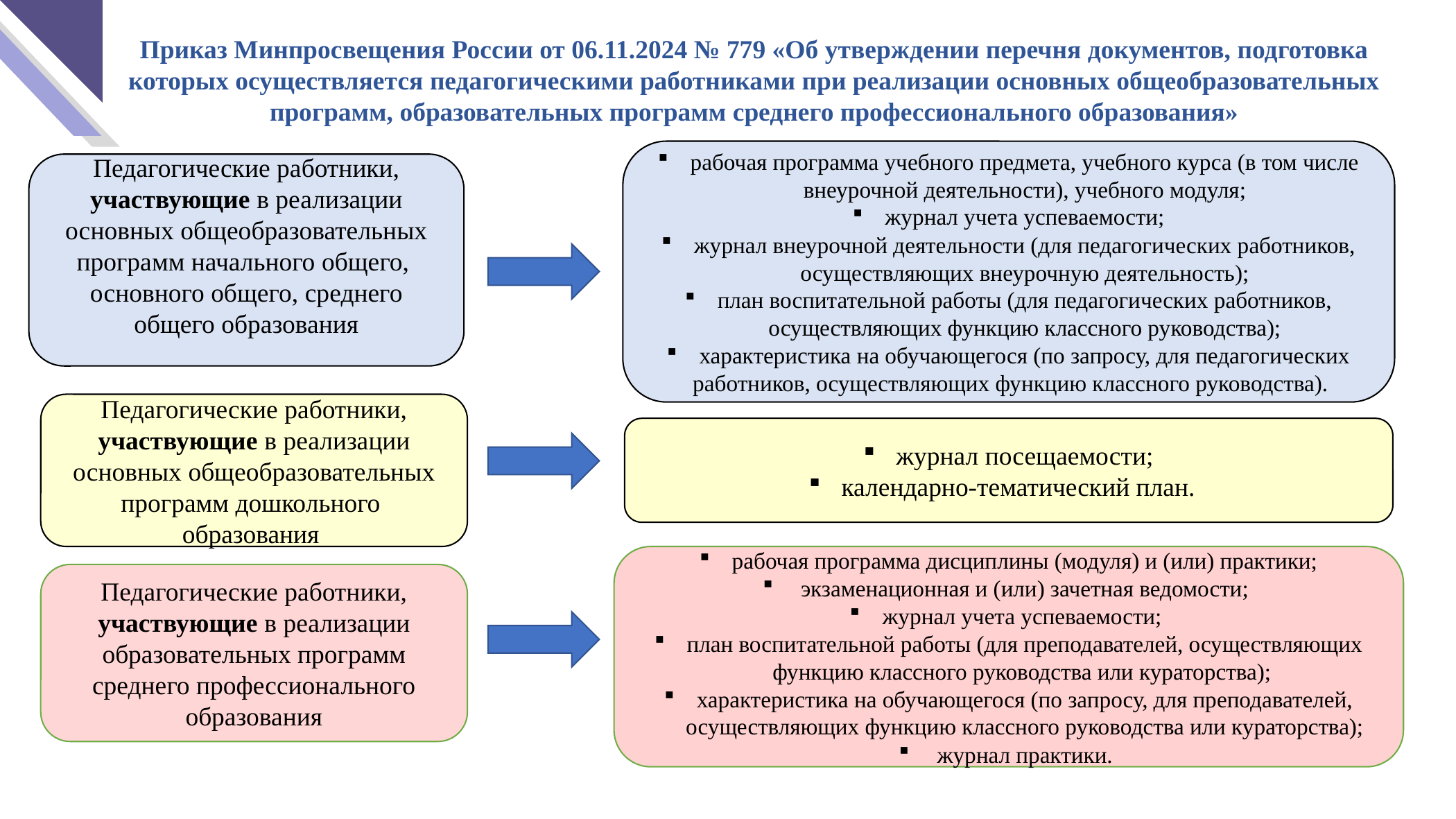

Приказ Минпросвещения России от 06.11.2024 № 779 «Об утверждении перечня документов, подготовка которых осуществляется педагогическими работниками при реализации основных общеобразовательных программ, образовательных программ среднего профессионального образования»
рабочая программа учебного предмета, учебного курса (в том числе внеурочной деятельности), учебного модуля;
журнал учета успеваемости;
журнал внеурочной деятельности (для педагогических работников, осуществляющих внеурочную деятельность);
план воспитательной работы (для педагогических работников, осуществляющих функцию классного руководства);
характеристика на обучающегося (по запросу, для педагогических работников, осуществляющих функцию классного руководства).
Педагогические работники, участвующие в реализации основных общеобразовательных программ начального общего,  основного общего, среднего общего образования

Педагогические работники, участвующие в реализации основных общеобразовательных программ дошкольного  образования
журнал посещаемости;
календарно-тематический план.

рабочая программа дисциплины (модуля) и (или) практики;
 экзаменационная и (или) зачетная ведомости;
журнал учета успеваемости;
план воспитательной работы (для преподавателей, осуществляющих функцию классного руководства или кураторства);
характеристика на обучающегося (по запросу, для преподавателей, осуществляющих функцию классного руководства или кураторства);
 журнал практики.
Педагогические работники, участвующие в реализации образовательных программ среднего профессионального образования